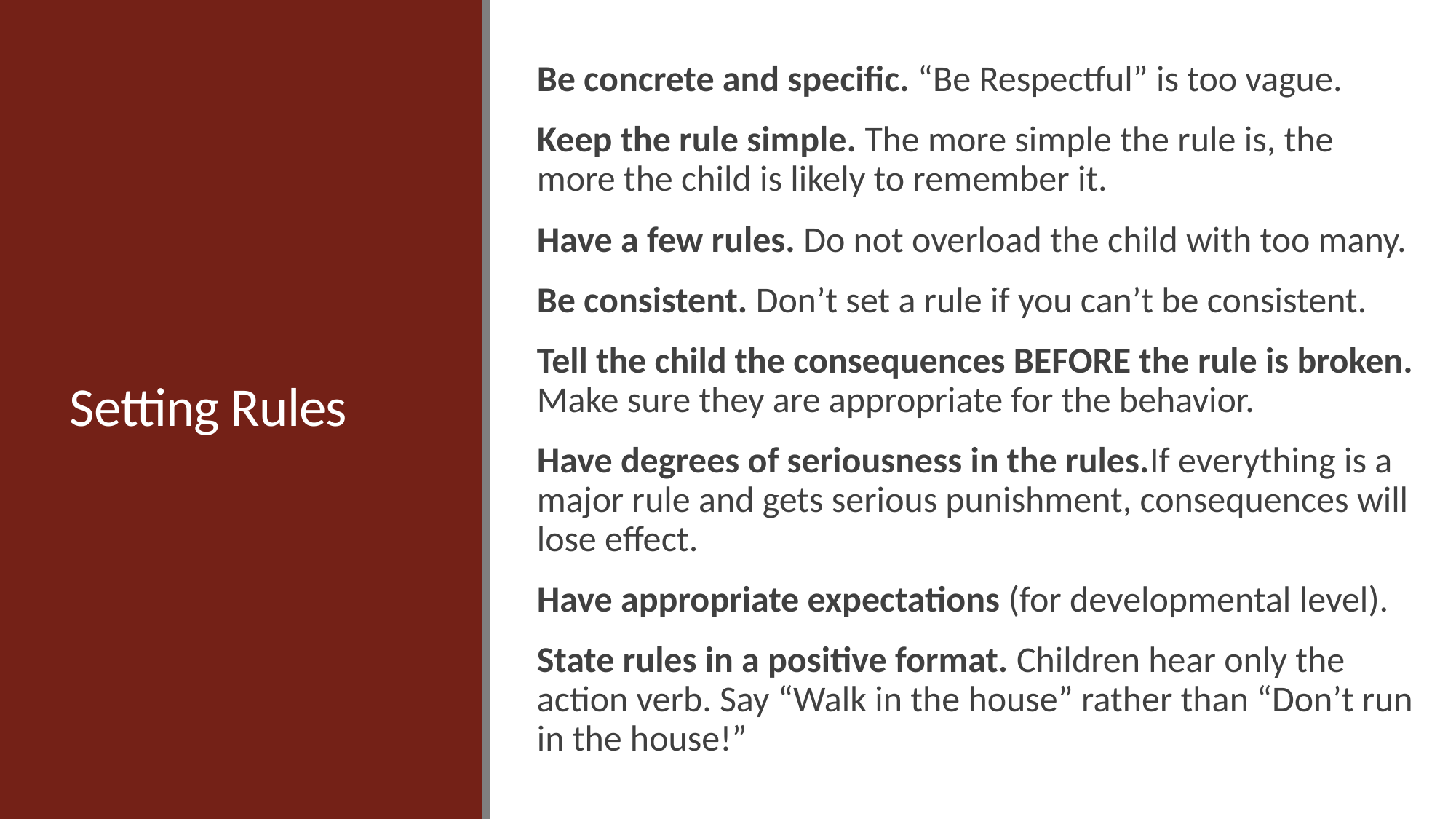

Be concrete and specific. “Be Respectful” is too vague.
Keep the rule simple. The more simple the rule is, the more the child is likely to remember it.
Have a few rules. Do not overload the child with too many.
Be consistent. Don’t set a rule if you can’t be consistent.
Tell the child the consequences BEFORE the rule is broken. Make sure they are appropriate for the behavior.
Have degrees of seriousness in the rules.If everything is a major rule and gets serious punishment, consequences will lose effect.
Have appropriate expectations (for developmental level).
State rules in a positive format. Children hear only the action verb. Say “Walk in the house” rather than “Don’t run in the house!”
# Setting Rules